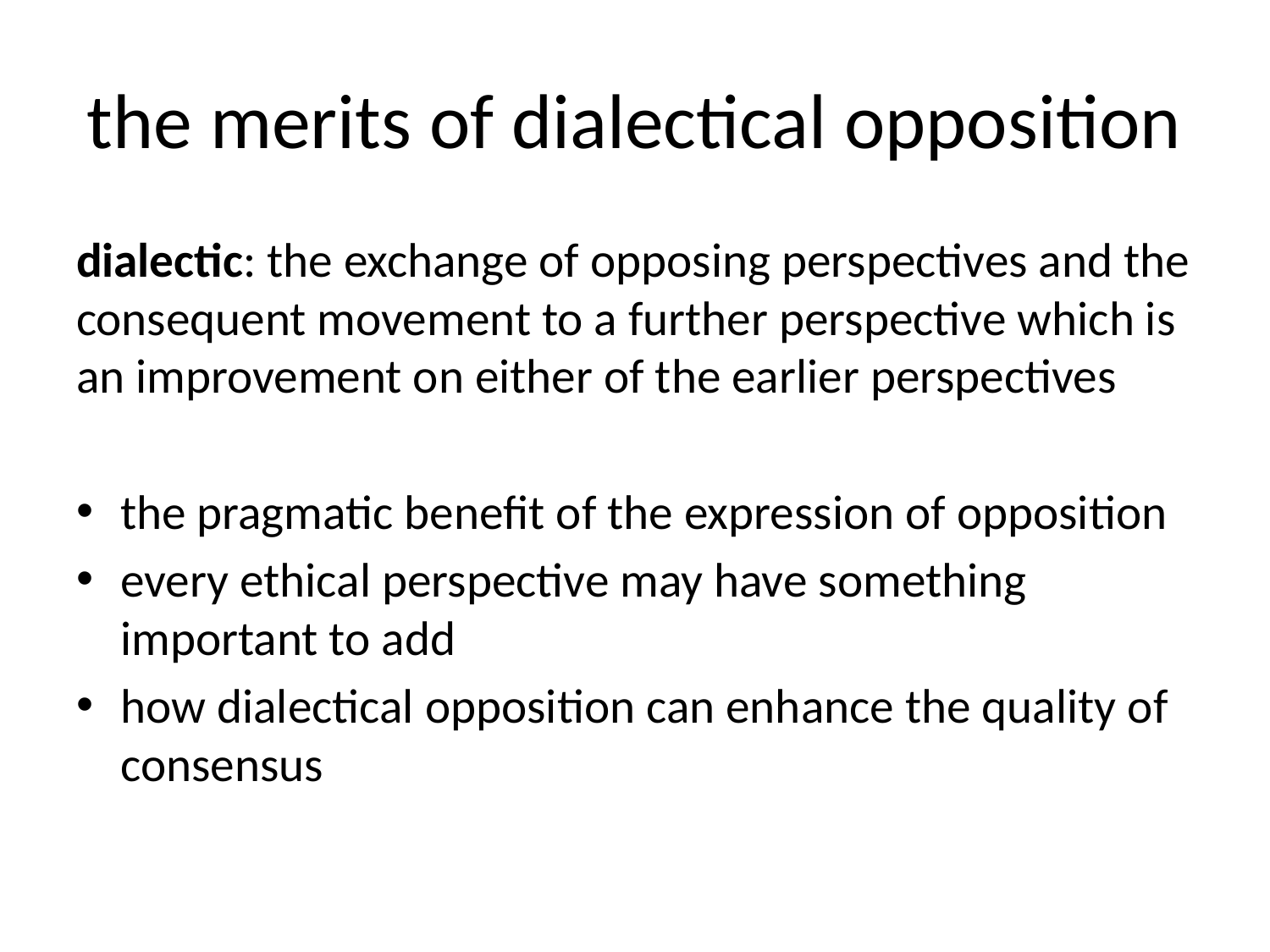

# the merits of dialectical opposition
dialectic: the exchange of opposing perspectives and the consequent movement to a further perspective which is an improvement on either of the earlier perspectives

the pragmatic benefit of the expression of opposition
every ethical perspective may have something important to add
how dialectical opposition can enhance the quality of consensus